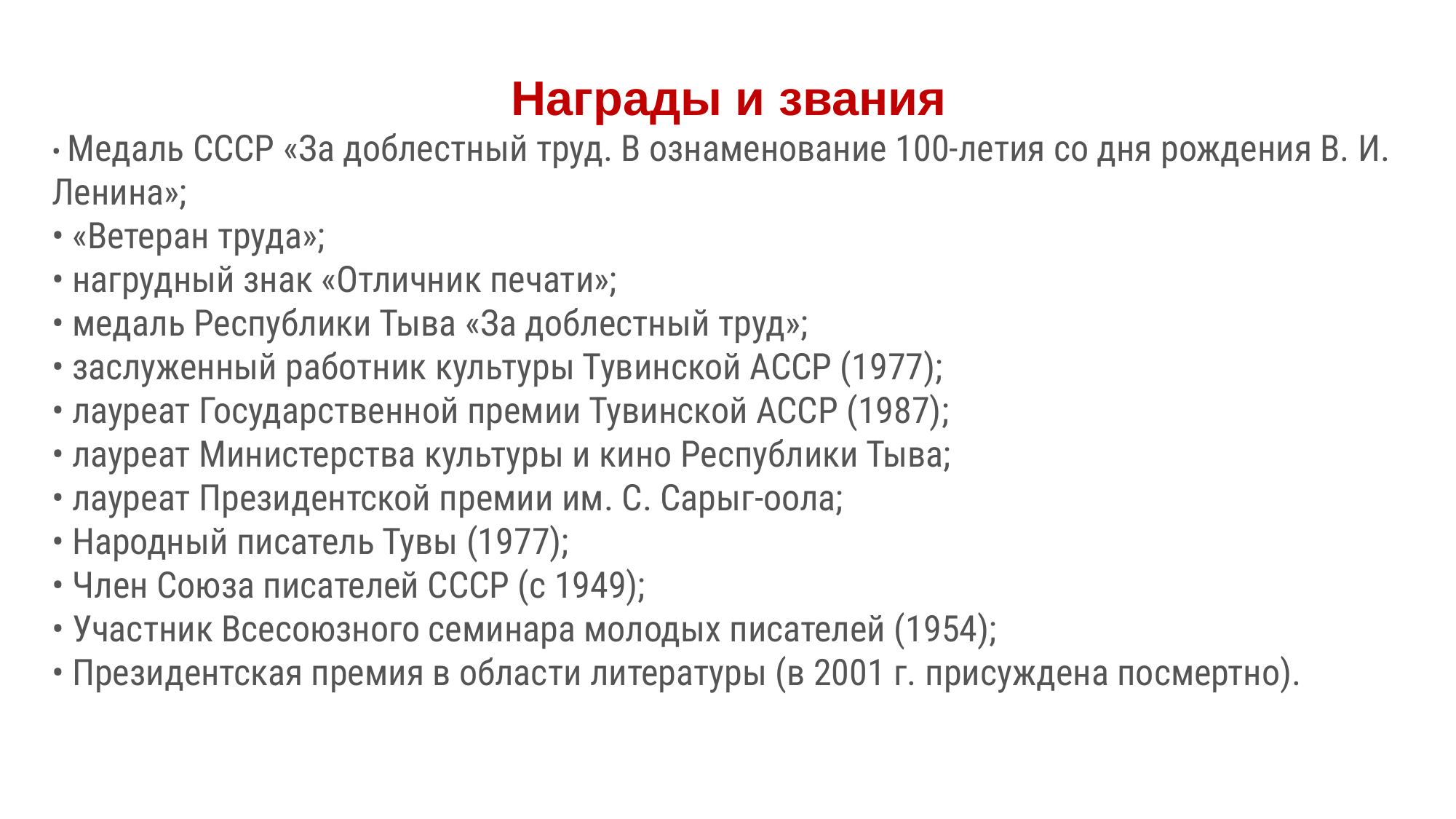

Награды и звания
• Медаль СССР «За доблестный труд. В ознаменование 100-летия со дня рождения В. И. Ленина»;
• «Ветеран труда»;
• нагрудный знак «Отличник печати»;
• медаль Республики Тыва «За доблестный труд»;
• заслуженный работник культуры Тувинской АССР (1977);
• лауреат Государственной премии Тувинской АССР (1987);
• лауреат Министерства культуры и кино Республики Тыва;
• лауреат Президентской премии им. С. Сарыг-оола;
• Народный писатель Тувы (1977);
• Член Союза писателей СССР (с 1949);
• Участник Всесоюзного семинара молодых писателей (1954);
• Президентская премия в области литературы (в 2001 г. присуждена посмертно).